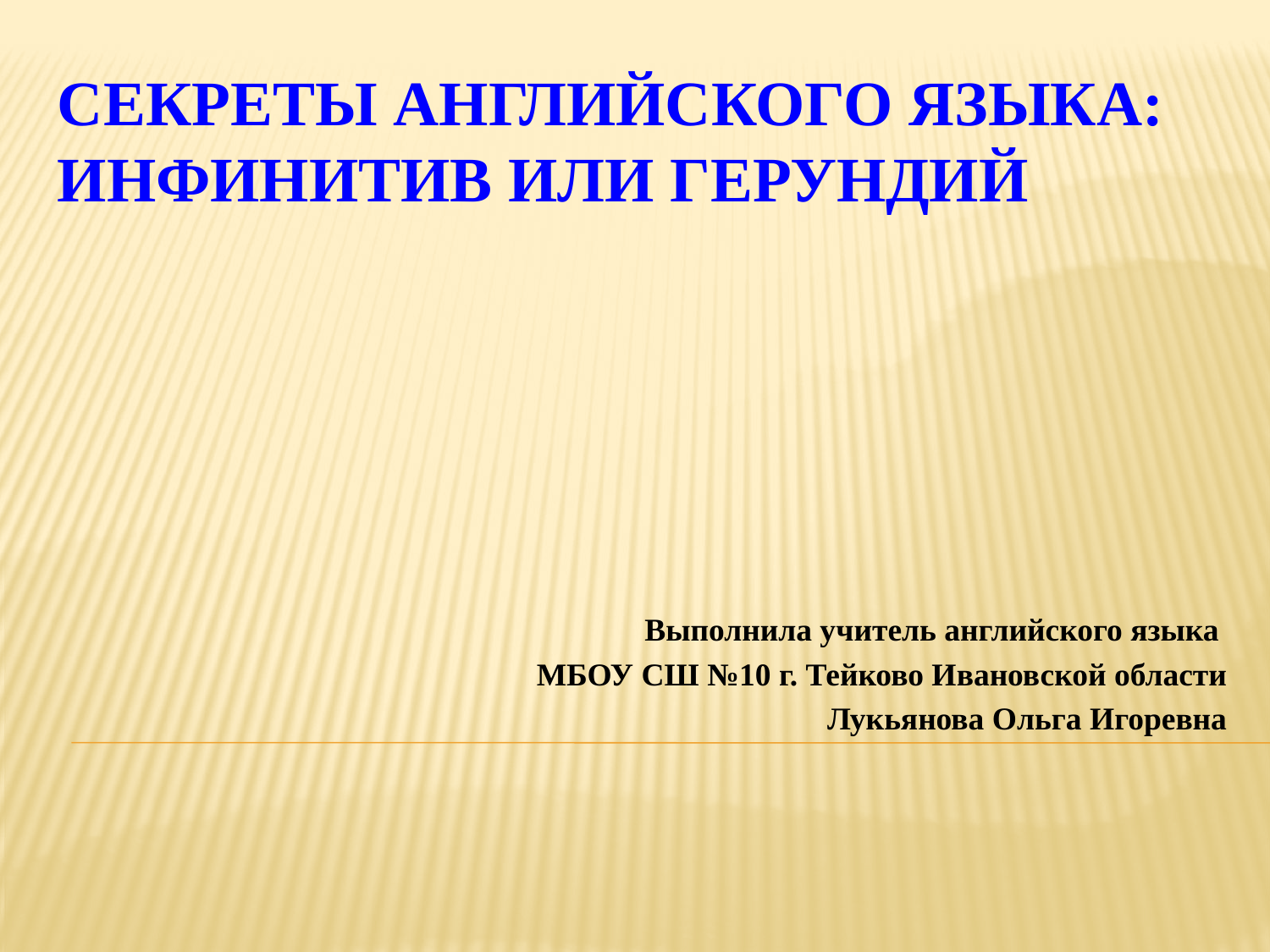

# Секреты английского языка: инфинитив или герундий
Выполнила учитель английского языка
МБОУ СШ №10 г. Тейково Ивановской области
Лукьянова Ольга Игоревна